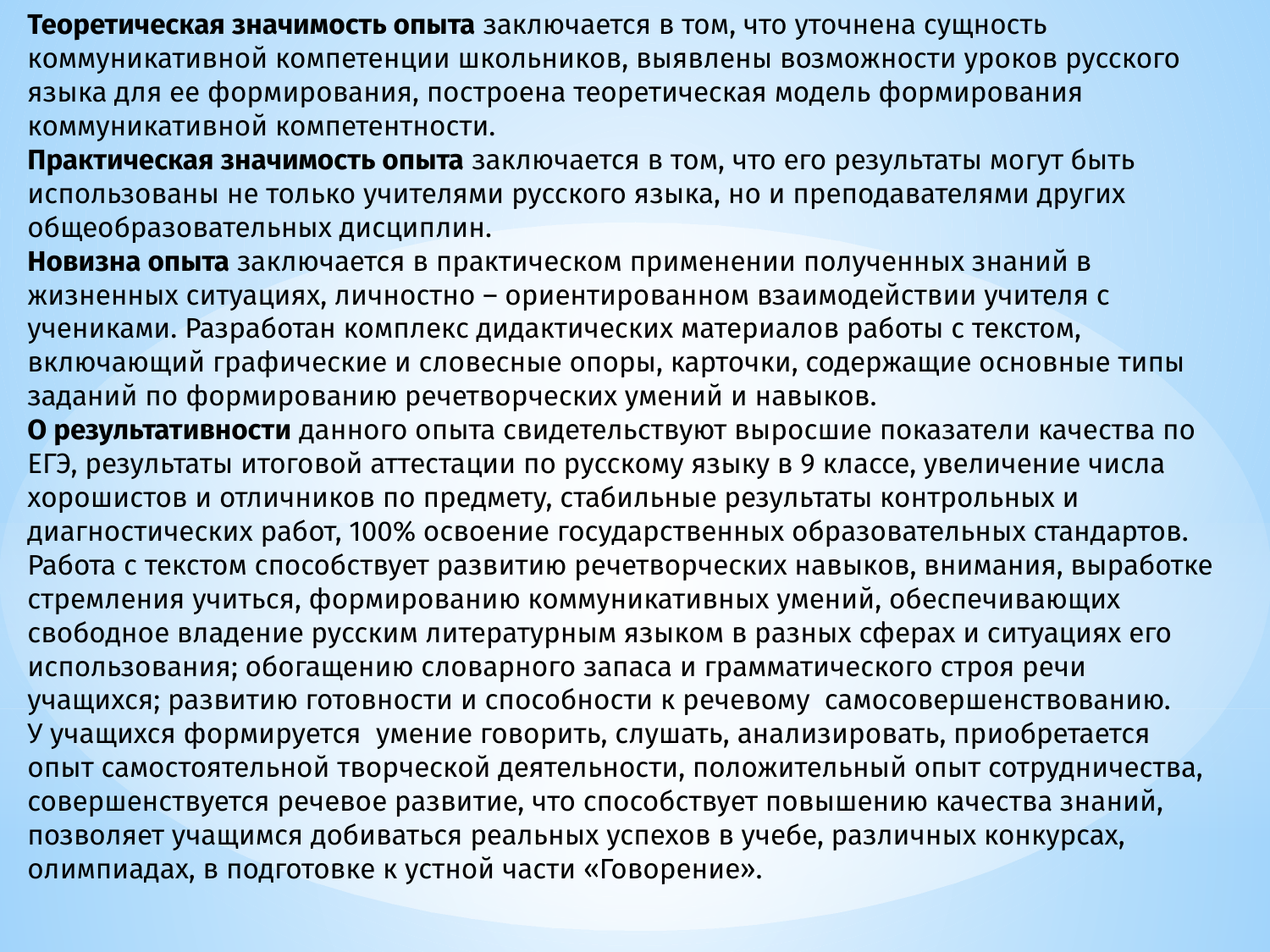

Теоретическая значимость опыта заключается в том, что уточнена сущность коммуникативной компетенции школьников, выявлены возможности уроков русского языка для ее формирования, построена теоретическая модель формирования коммуникативной компетентности.
Практическая значимость опыта заключается в том, что его результаты могут быть использованы не только учителями русского языка, но и преподавателями других общеобразовательных дисциплин.
Новизна опыта заключается в практическом применении полученных знаний в жизненных ситуациях, личностно – ориентированном взаимодействии учителя с учениками. Разработан комплекс дидактических материалов работы с текстом, включающий графические и словесные опоры, карточки, содержащие основные типы заданий по формированию речетворческих умений и навыков.
О результативности данного опыта свидетельствуют выросшие показатели качества по ЕГЭ, результаты итоговой аттестации по русскому языку в 9 классе, увеличение числа хорошистов и отличников по предмету, стабильные результаты контрольных и диагностических работ, 100% освоение государственных образовательных стандартов.
Работа с текстом способствует развитию речетворческих навыков, внимания, выработке стремления учиться, формированию коммуникативных умений, обеспечивающих свободное владение русским литературным языком в разных сферах и ситуациях его использования; обогащению словарного запаса и грамматического строя речи учащихся; развитию готовности и способности к речевому  самосовершенствованию.
У учащихся формируется  умение говорить, слушать, анализировать, приобретается опыт самостоятельной творческой деятельности, положительный опыт сотрудничества, совершенствуется речевое развитие, что способствует повышению качества знаний, позволяет учащимся добиваться реальных успехов в учебе, различных конкурсах, олимпиадах, в подготовке к устной части «Говорение».